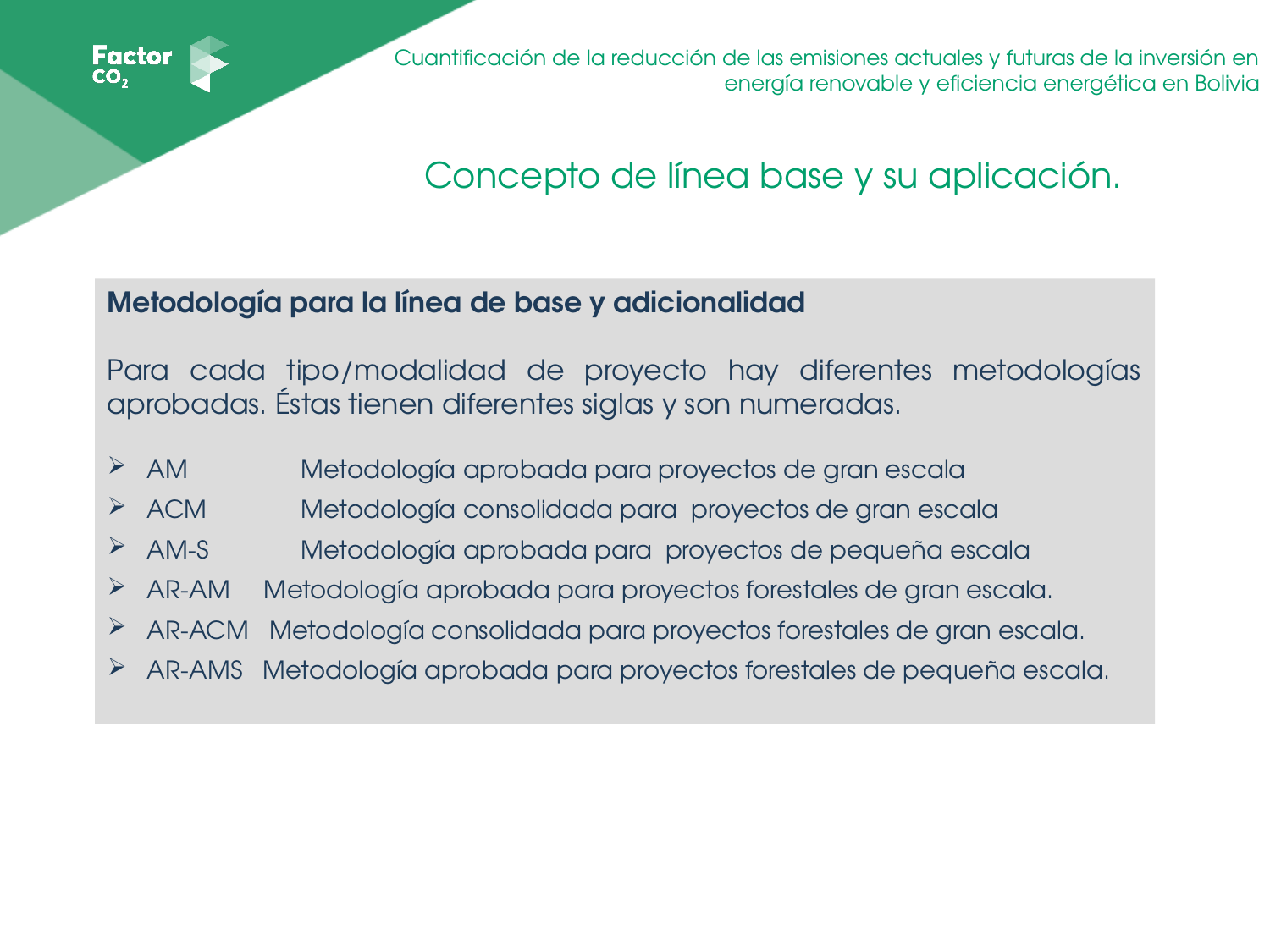

Concepto de línea base y su aplicación.
Metodología para la línea de base y adicionalidad

Para cada tipo/modalidad de proyecto hay diferentes metodologías aprobadas. Éstas tienen diferentes siglas y son numeradas.

AM 	    Metodología aprobada para proyectos de gran escala
ACM  	    Metodología consolidada para  proyectos de gran escala
AM-S	    Metodología aprobada para  proyectos de pequeña escala
AR-AM     Metodología aprobada para proyectos forestales de gran escala.
AR-ACM   Metodología consolidada para proyectos forestales de gran escala.
AR-AMS   Metodología aprobada para proyectos forestales de pequeña escala.